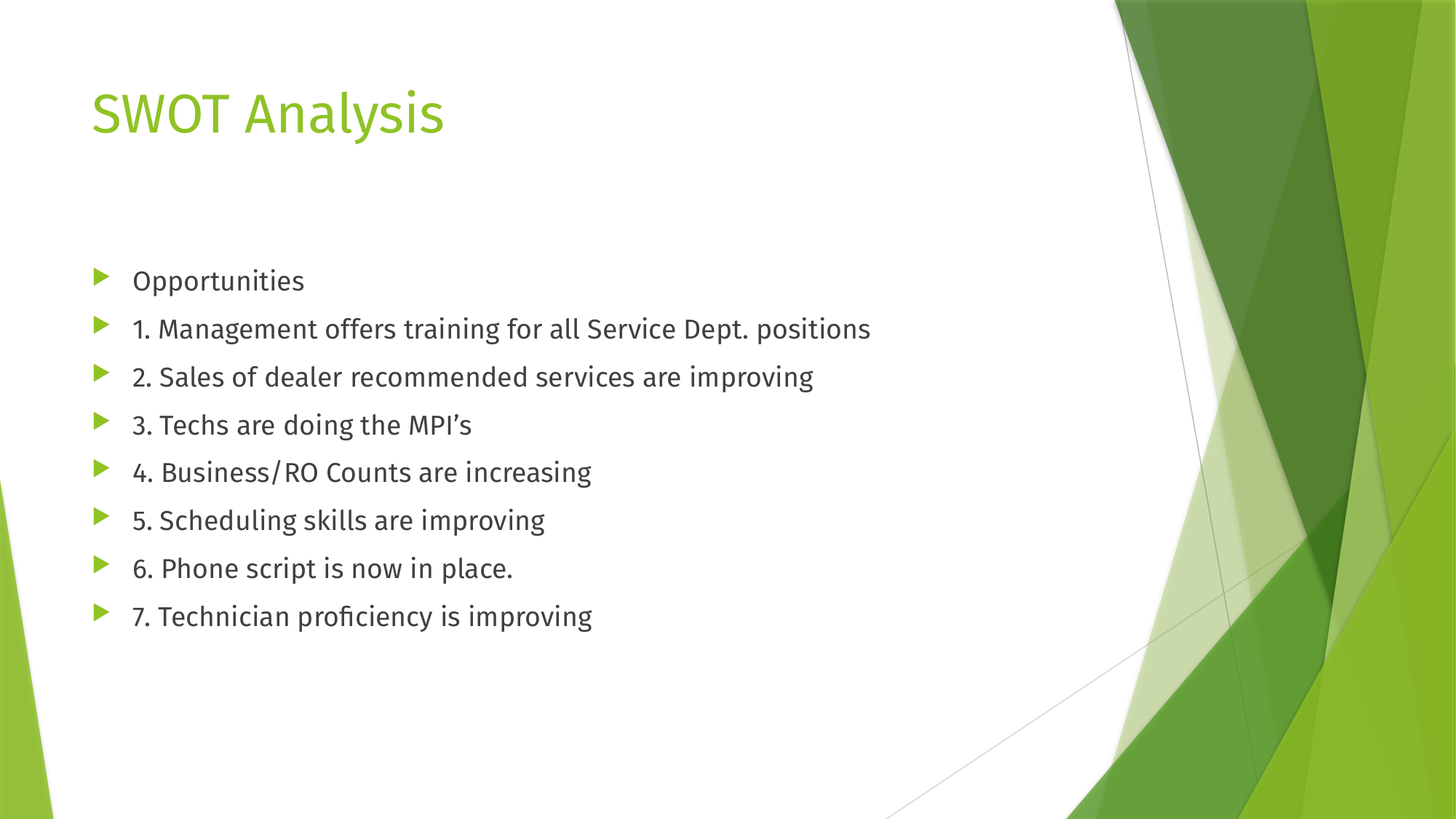

# SWOT Analysis
Opportunities
1. Management offers training for all Service Dept. positions
2. Sales of dealer recommended services are improving
3. Techs are doing the MPI’s
4. Business/RO Counts are increasing
5. Scheduling skills are improving
6. Phone script is now in place.
7. Technician proficiency is improving